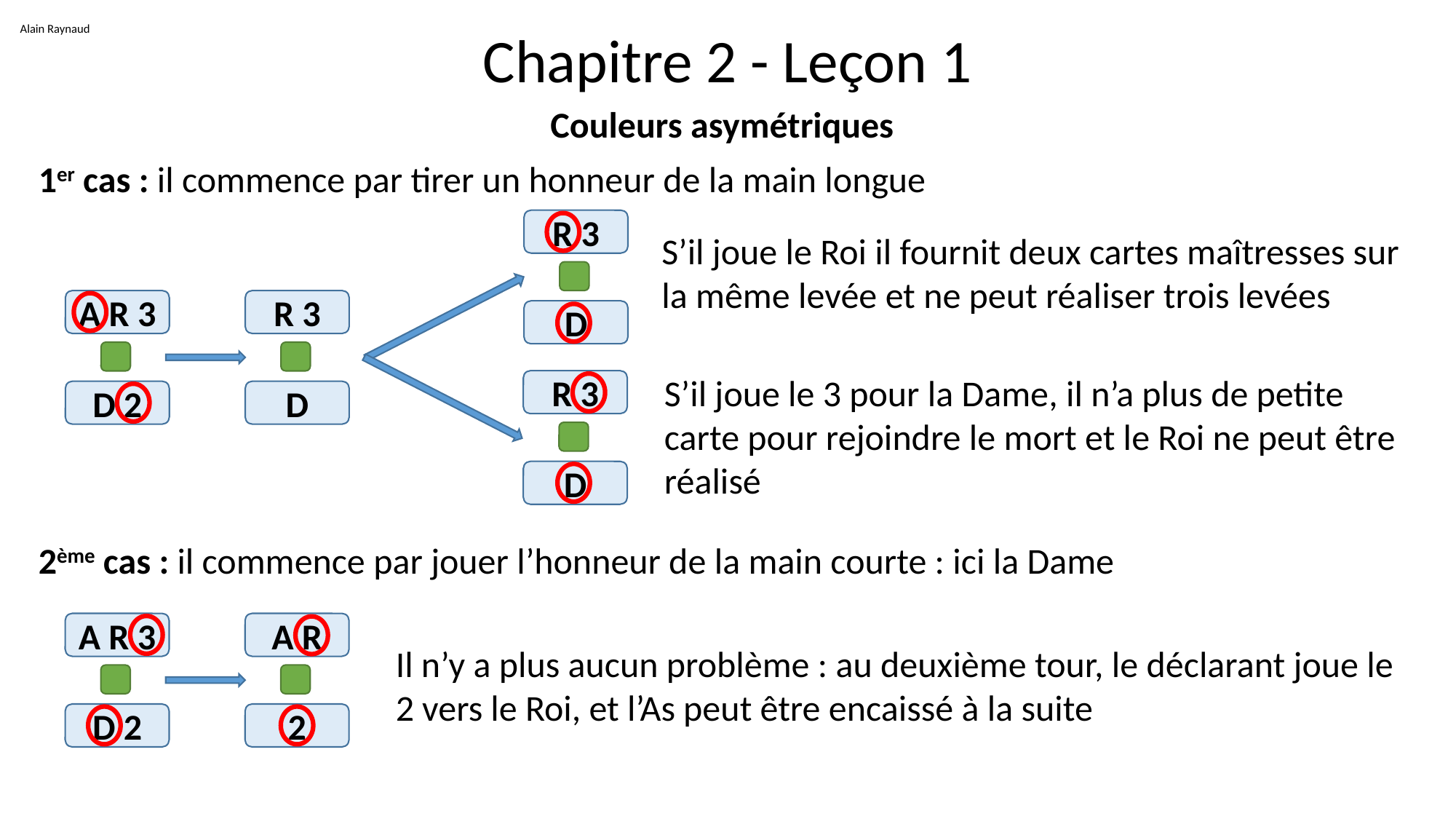

Alain Raynaud
# Chapitre 2 - Leçon 1
Couleurs asymétriques
1er cas : il commence par tirer un honneur de la main longue

2ème cas : il commence par jouer l’honneur de la main courte : ici la Dame

R 3

D

S’il joue le Roi il fournit deux cartes maîtresses sur la même levée et ne peut réaliser trois levées
A R 3

D 2
R 3

D

S’il joue le 3 pour la Dame, il n’a plus de petite carte pour rejoindre le mort et le Roi ne peut être réalisé
R 3

D

A R 3

D 2
A R

2

Il n’y a plus aucun problème : au deuxième tour, le déclarant joue le 2 vers le Roi, et l’As peut être encaissé à la suite